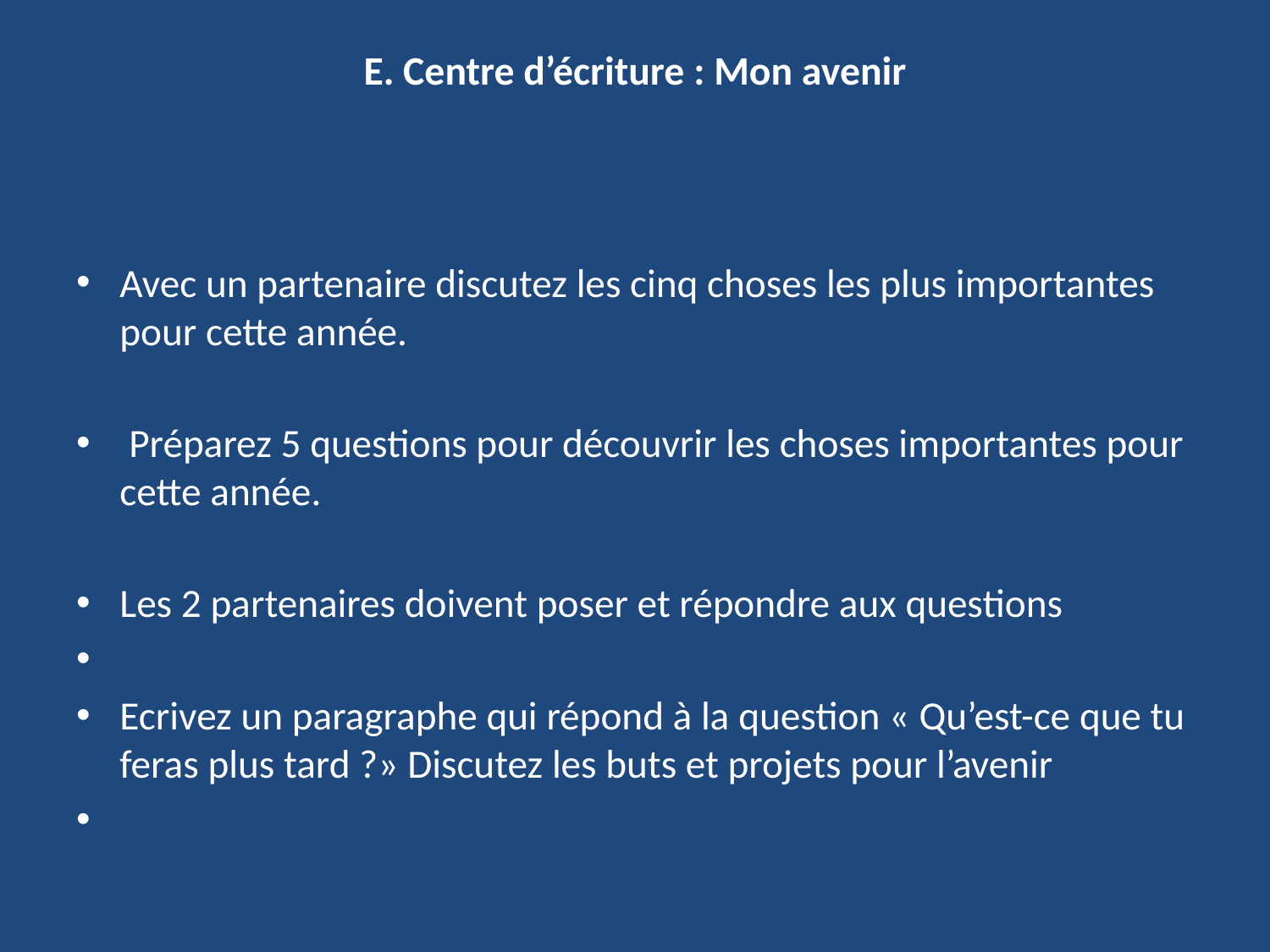

# E. Centre d’écriture : Mon avenir

Avec un partenaire discutez les cinq choses les plus importantes pour cette année.

 Préparez 5 questions pour découvrir les choses importantes pour cette année.

Les 2 partenaires doivent poser et répondre aux questions

Ecrivez un paragraphe qui répond à la question « Qu’est-ce que tu feras plus tard ?» Discutez les buts et projets pour l’avenir